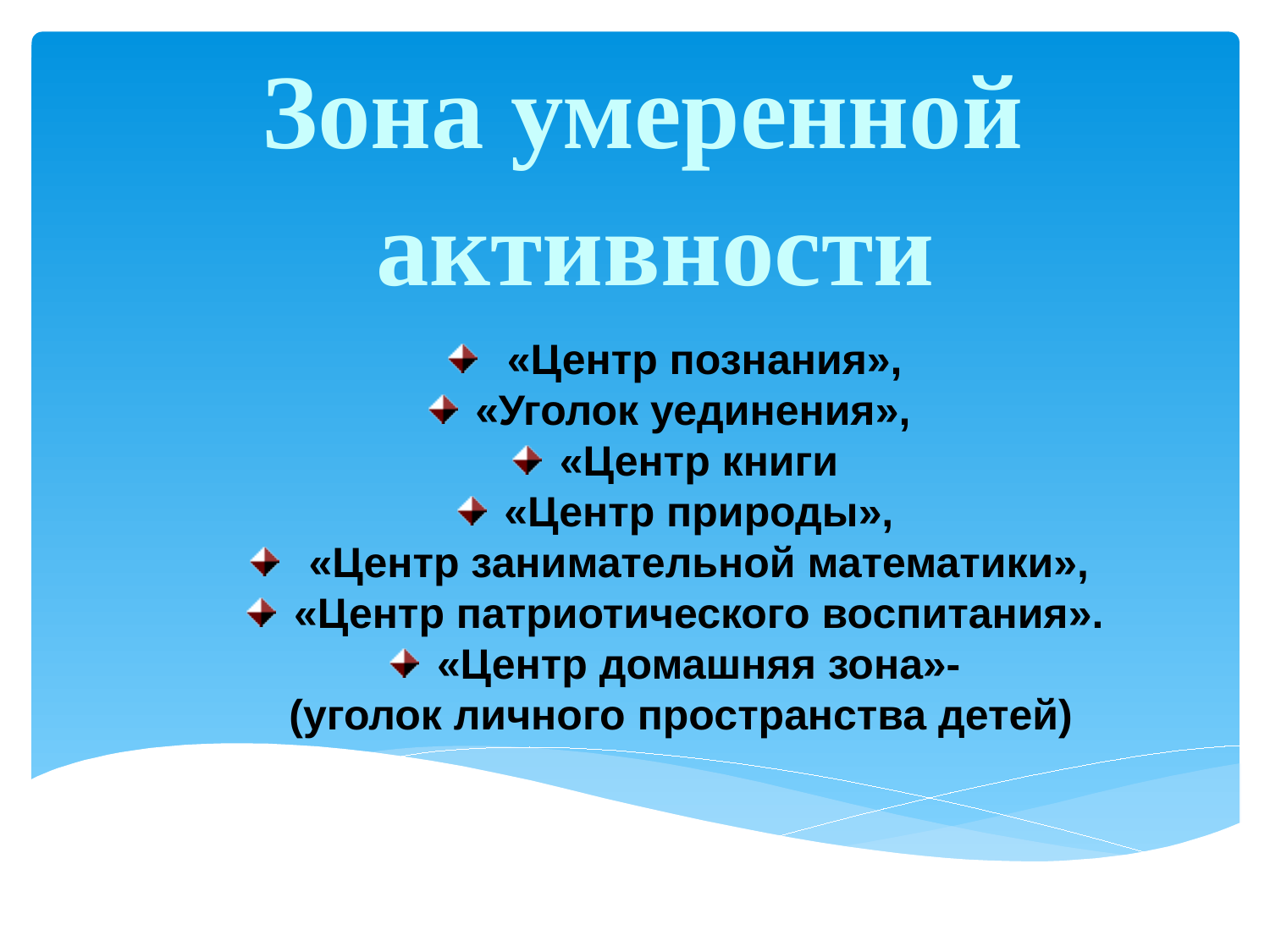

Зона умеренной
 активности
 «Центр познания»,
«Уголок уединения»,
«Центр книги
«Центр природы»,
 «Центр занимательной математики»,
«Центр патриотического воспитания».
«Центр домашняя зона»-
 (уголок личного пространства детей)